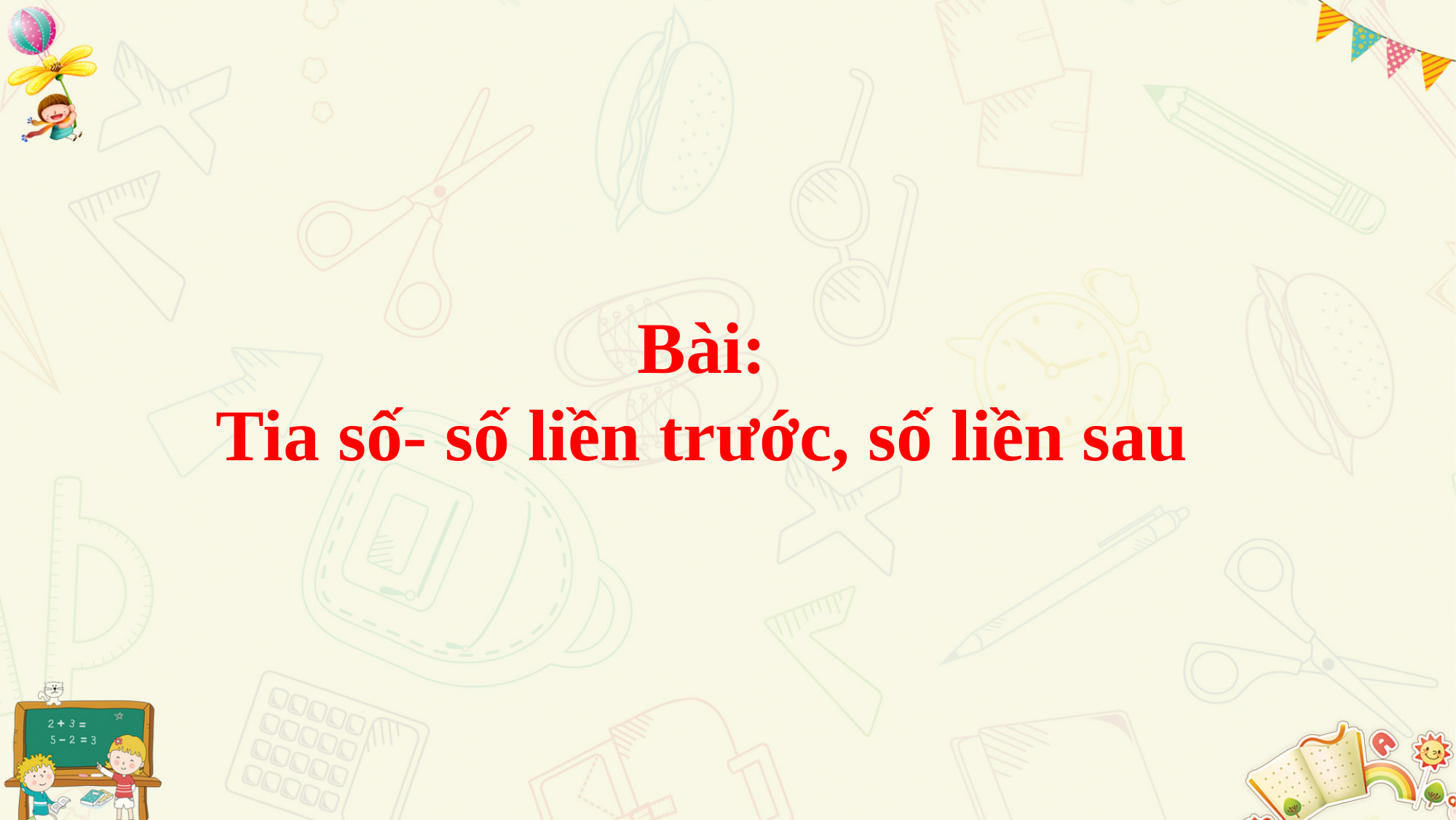

Bài:
 Tia số- số liền trước, số liền sau